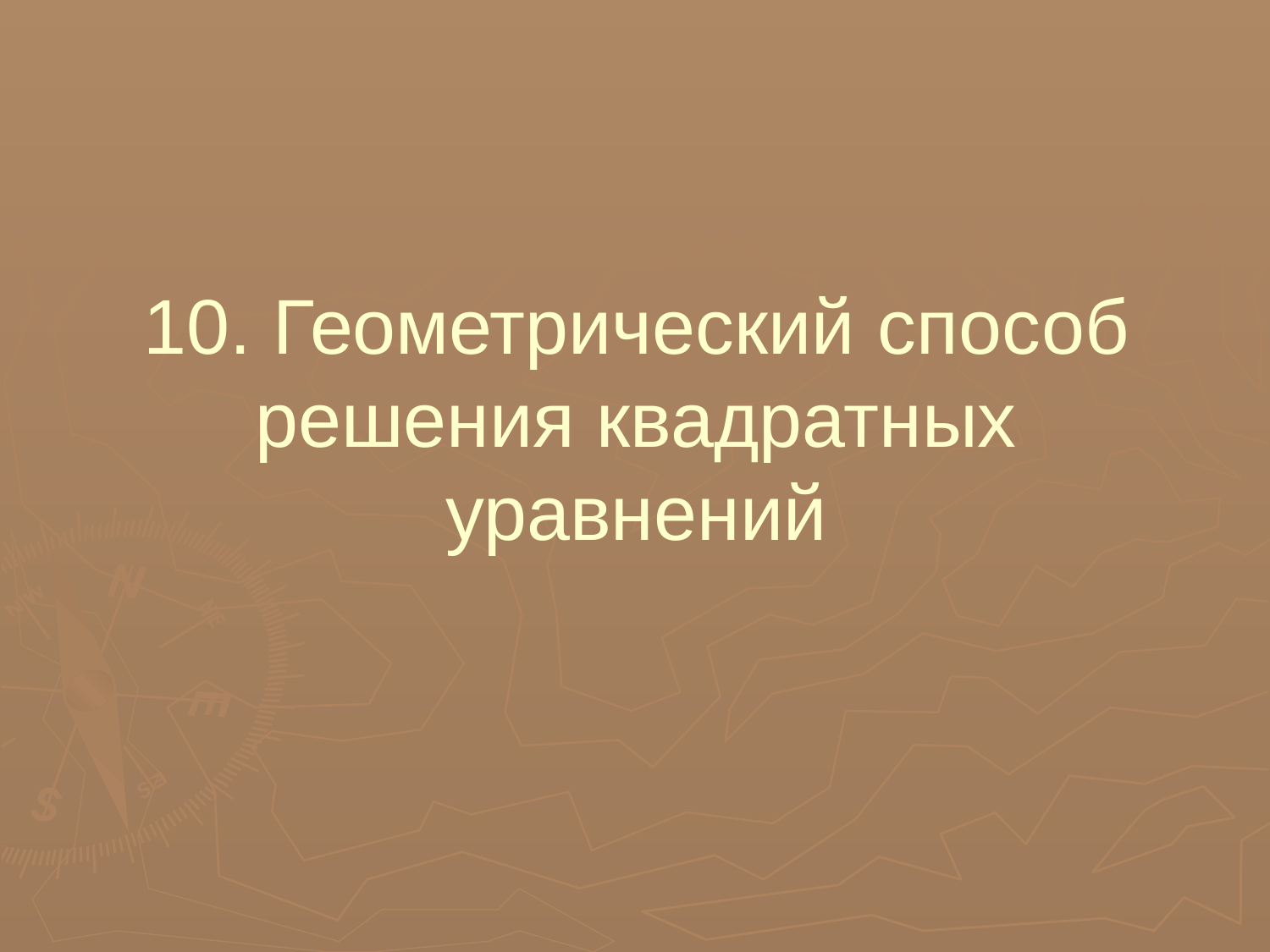

# 10. Геометрический способ решения квадратных уравнений